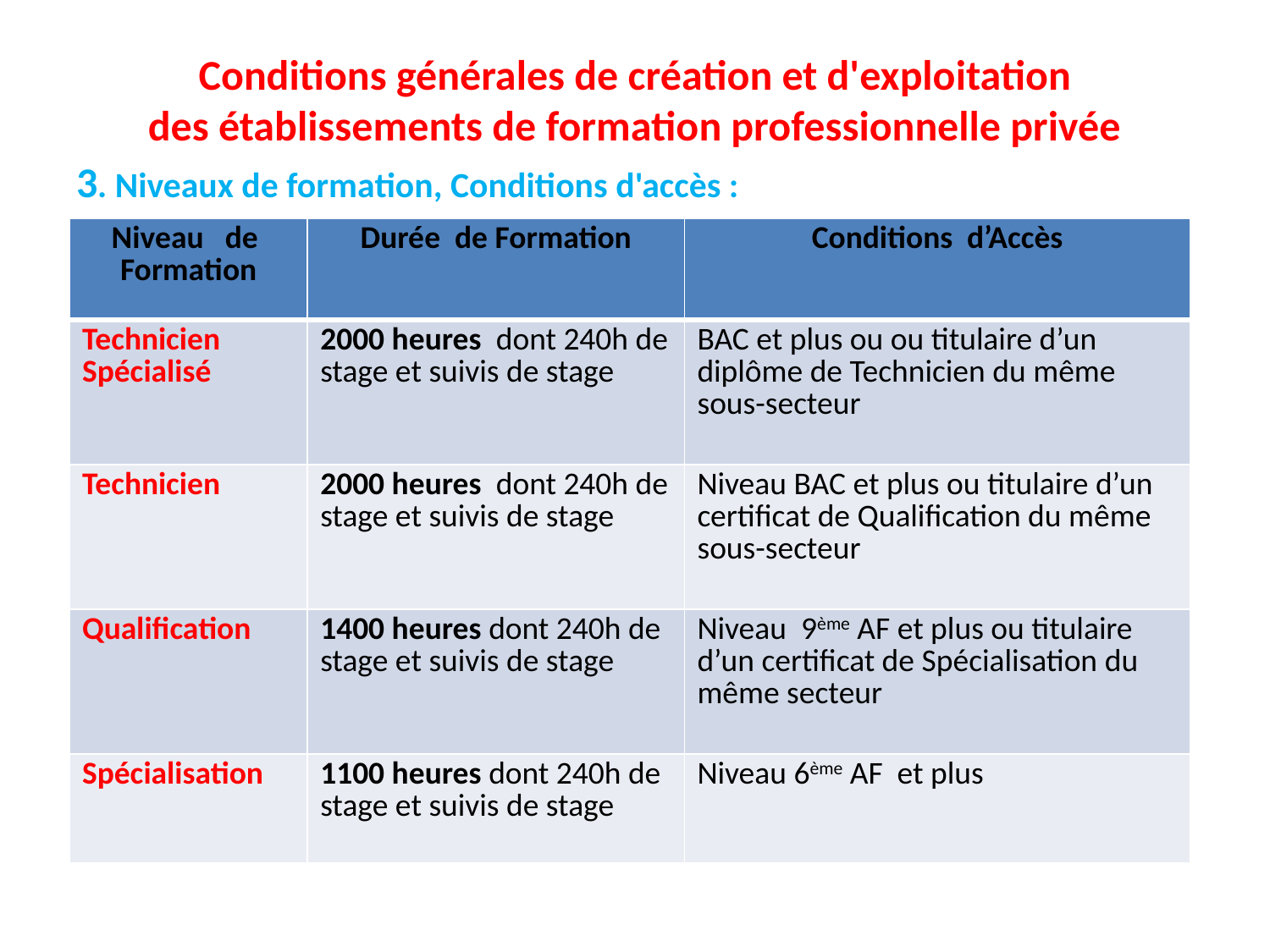

# Conditions générales de création et d'exploitation des établissements de formation professionnelle privée
3. Niveaux de formation, Conditions d'accès :

| Niveau de Formation | Durée de Formation | Conditions d’Accès |
| --- | --- | --- |
| Technicien Spécialisé | 2000 heures dont 240h de stage et suivis de stage | BAC et plus ou ou titulaire d’un diplôme de Technicien du même sous-secteur |
| Technicien | 2000 heures dont 240h de stage et suivis de stage | Niveau BAC et plus ou titulaire d’un certificat de Qualification du même sous-secteur |
| Qualification | 1400 heures dont 240h de stage et suivis de stage | Niveau 9ème AF et plus ou titulaire d’un certificat de Spécialisation du même secteur |
| Spécialisation | 1100 heures dont 240h de stage et suivis de stage | Niveau 6ème AF et plus |